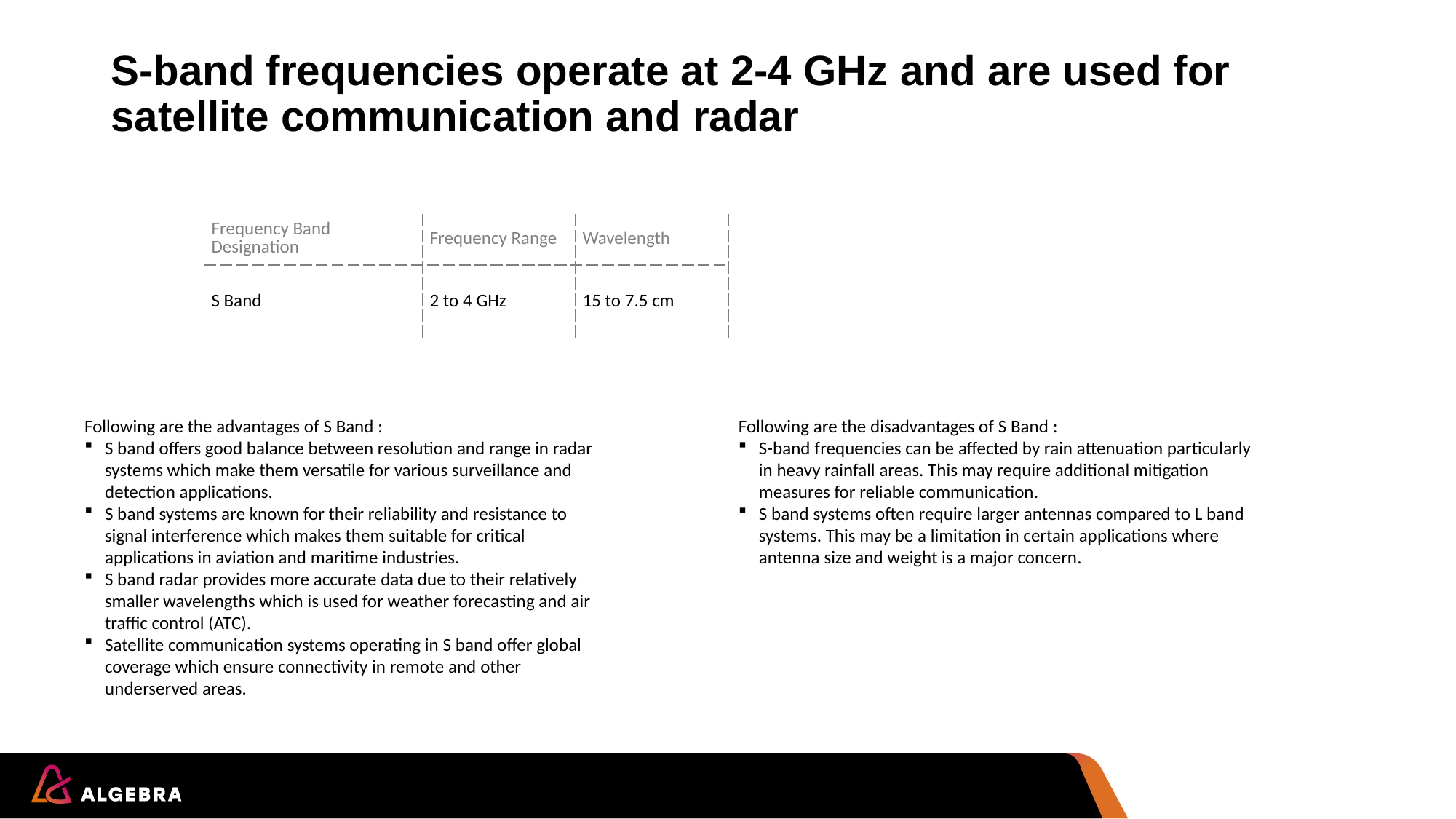

# S-band frequencies operate at 2-4 GHz and are used for satellite communication and radar
| Frequency Band Designation | Frequency Range | Wavelength |
| --- | --- | --- |
| S Band | 2 to 4 GHz | 15 to 7.5 cm |
Following are the advantages of S Band :
S band offers good balance between resolution and range in radar systems which make them versatile for various surveillance and detection applications.
S band systems are known for their reliability and resistance to signal interference which makes them suitable for critical applications in aviation and maritime industries.
S band radar provides more accurate data due to their relatively smaller wavelengths which is used for weather forecasting and air traffic control (ATC).
Satellite communication systems operating in S band offer global coverage which ensure connectivity in remote and other underserved areas.

Following are the disadvantages of S Band :
S-band frequencies can be affected by rain attenuation particularly in heavy rainfall areas. This may require additional mitigation measures for reliable communication.
S band systems often require larger antennas compared to L band systems. This may be a limitation in certain applications where antenna size and weight is a major concern.